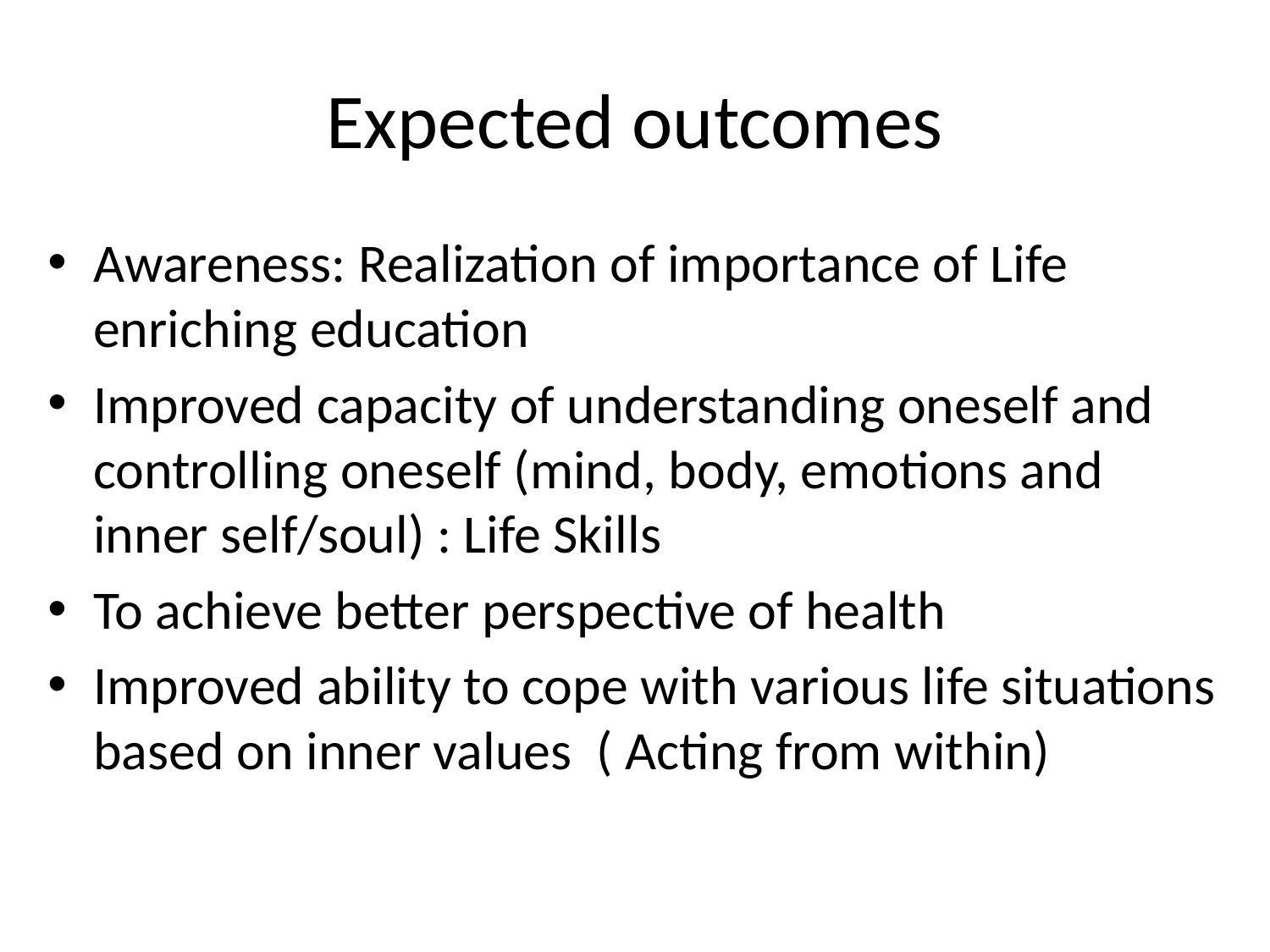

# Expected outcomes
Awareness: Realization of importance of Life enriching education
Improved capacity of understanding oneself and controlling oneself (mind, body, emotions and inner self/soul) : Life Skills
To achieve better perspective of health
Improved ability to cope with various life situations based on inner values  ( Acting from within)